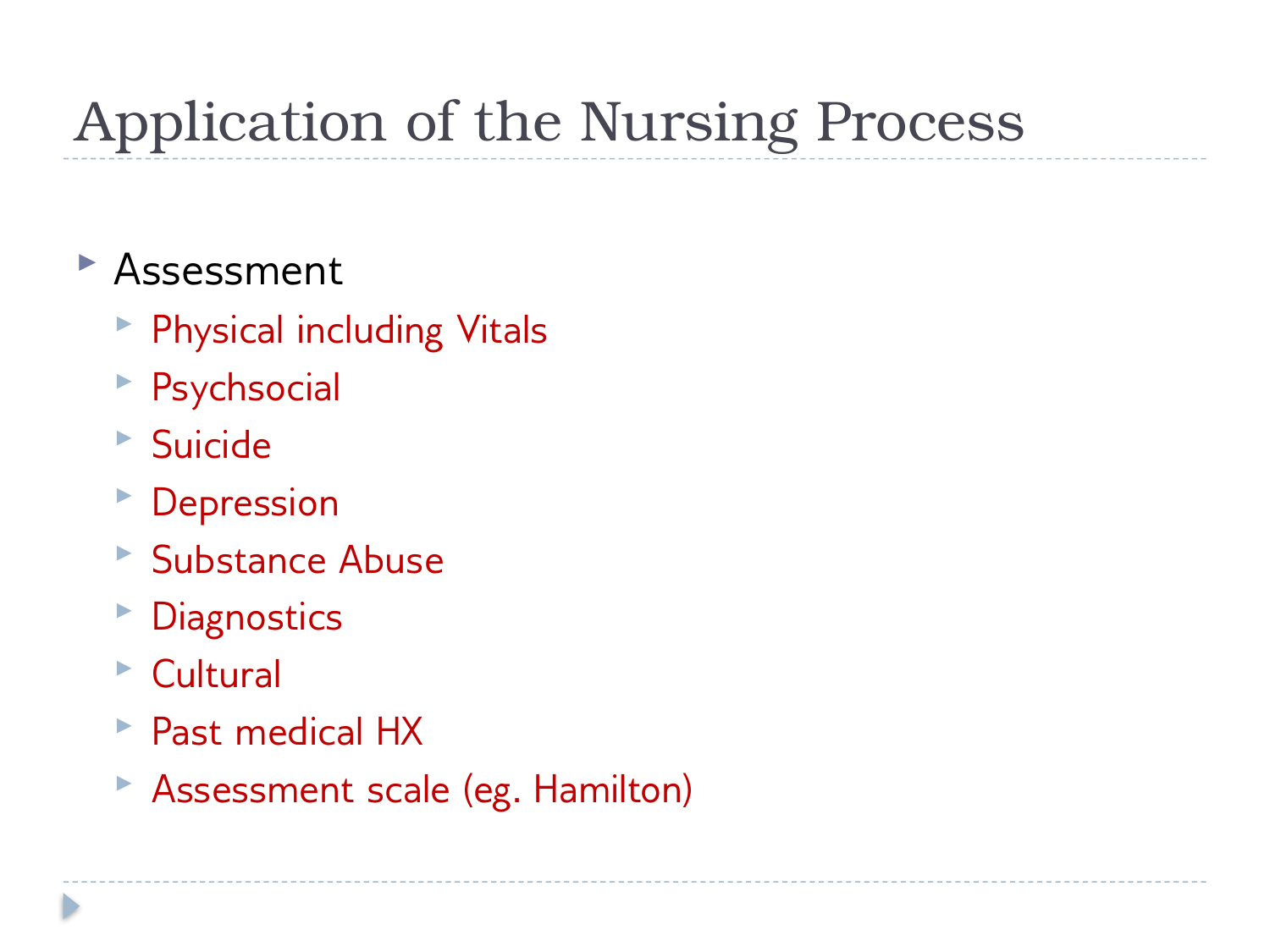

# Application of the Nursing Process
Assessment
Physical including Vitals
Psychsocial
Suicide
Depression
Substance Abuse
Diagnostics
Cultural
Past medical HX
Assessment scale (eg. Hamilton)